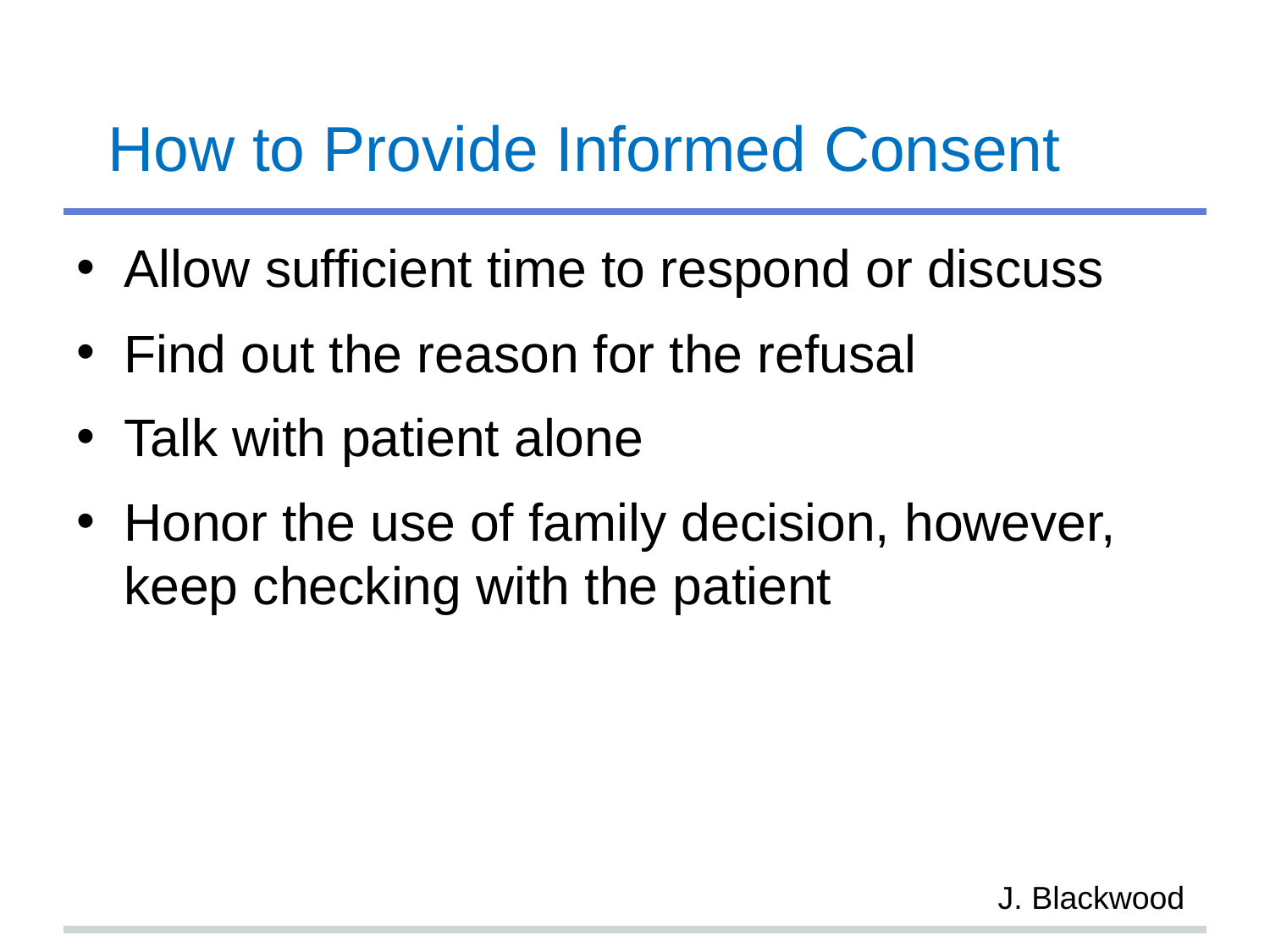

# How to Provide Informed Consent
Allow sufficient time to respond or discuss
Find out the reason for the refusal
Talk with patient alone
Honor the use of family decision, however, keep checking with the patient
J. Blackwood